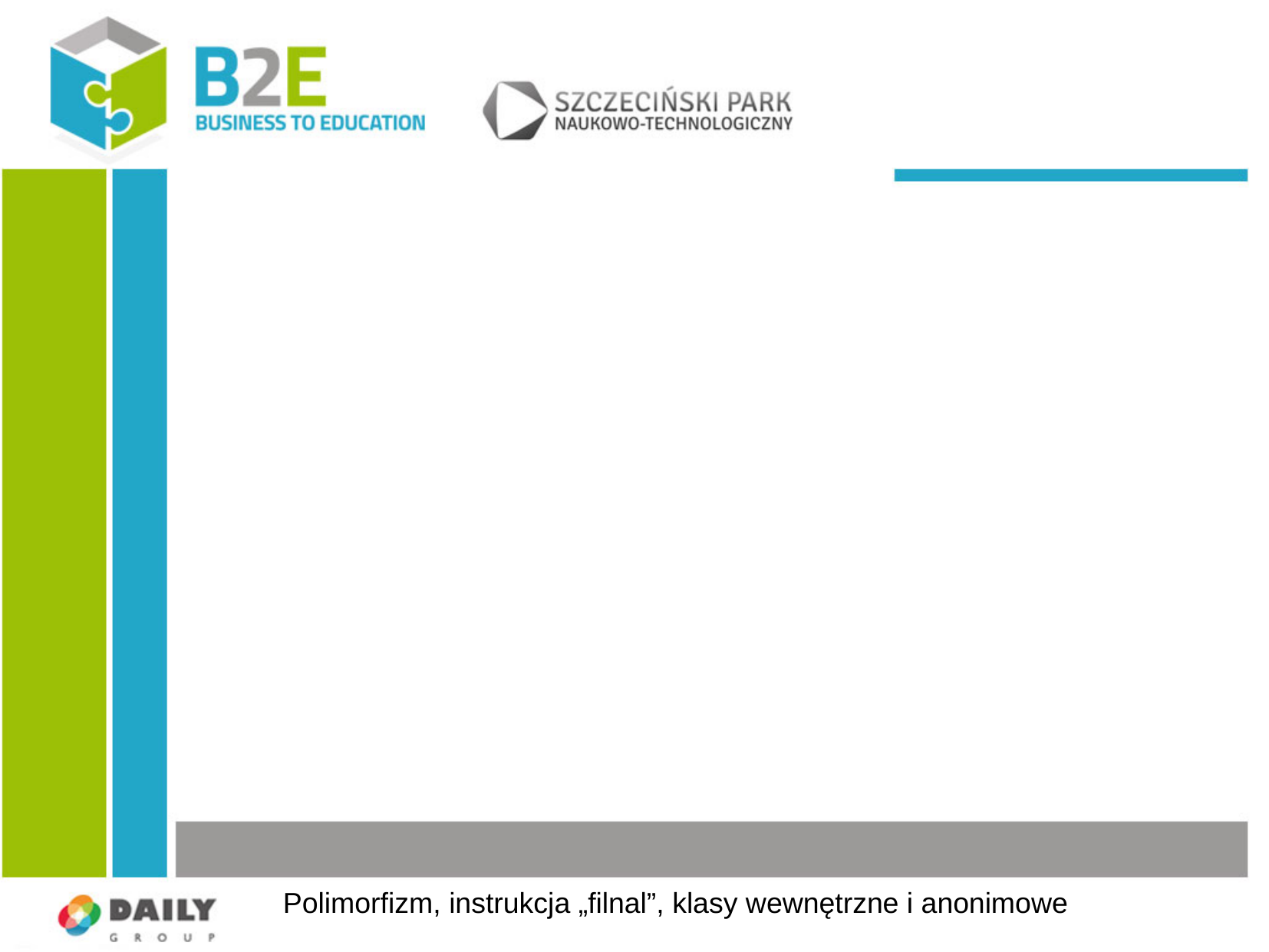

Polimorfizm, instrukcja „filnal”, klasy wewnętrzne i anonimowe